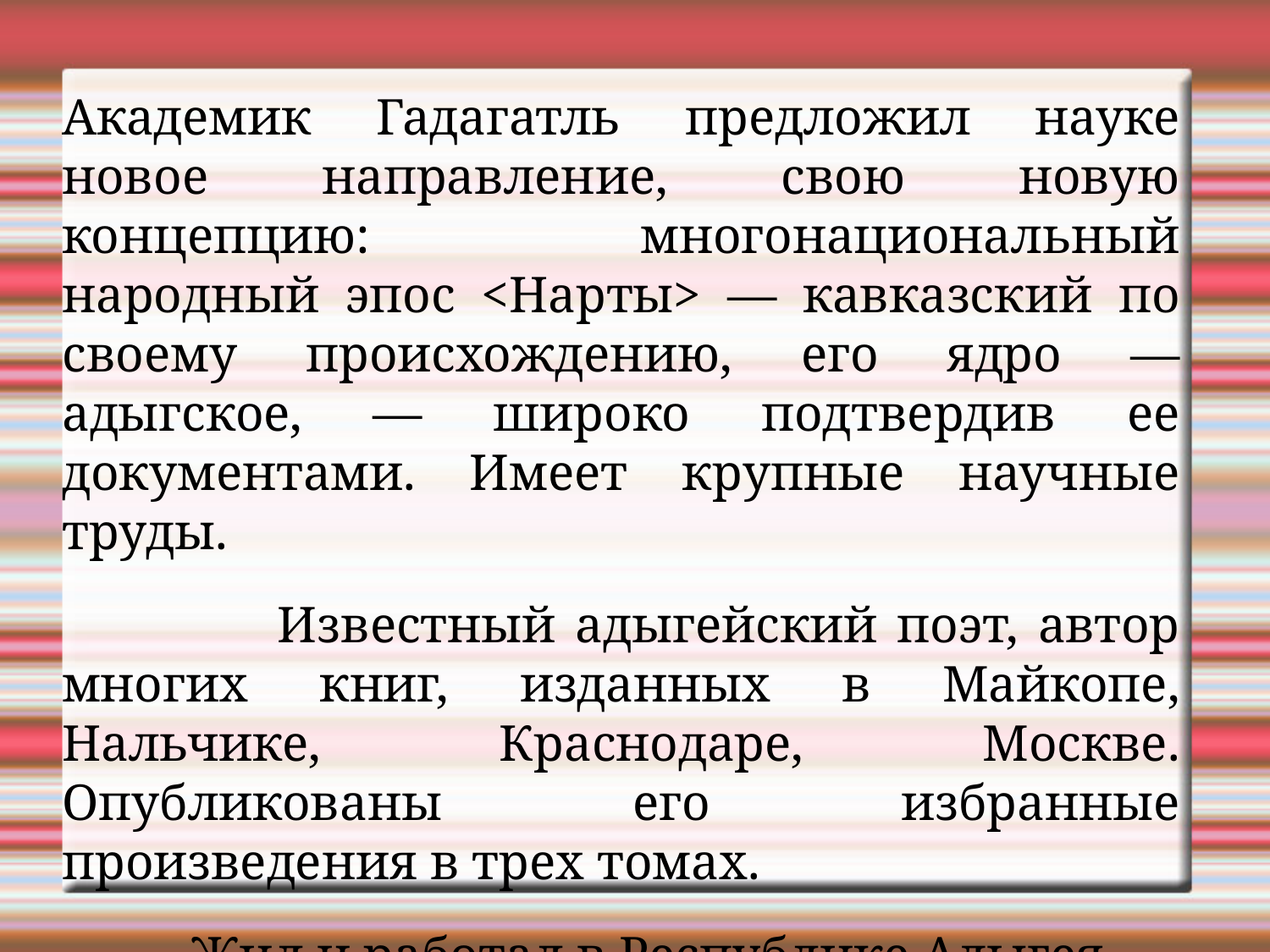

Академик Гадагатль предложил науке новое направление, свою новую концепцию: многонациональный народный эпос <Нарты> — кавказский по своему происхождению, его ядро — адыгское, — широко подтвердив ее документами. Имеет крупные научные труды.
           Известный адыгейский поэт, автор многих книг, изданных в Майкопе, Нальчике, Краснодаре, Москве. Опубликованы его избранные произведения в трех томах.
          Жил и работал в Республике Адыгея.